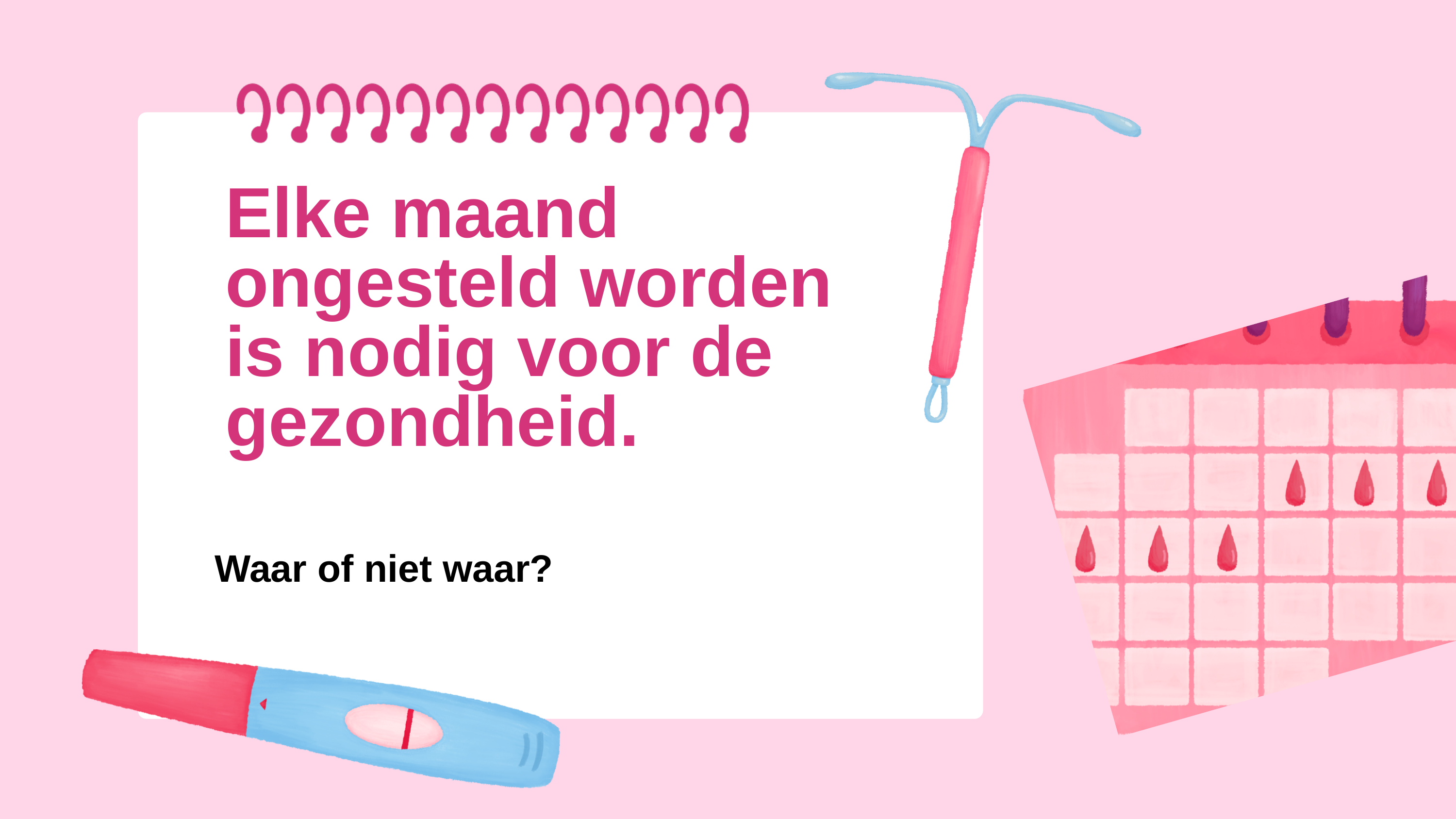

Elke maand ongesteld worden is nodig voor de gezondheid.

Waar of niet waar?